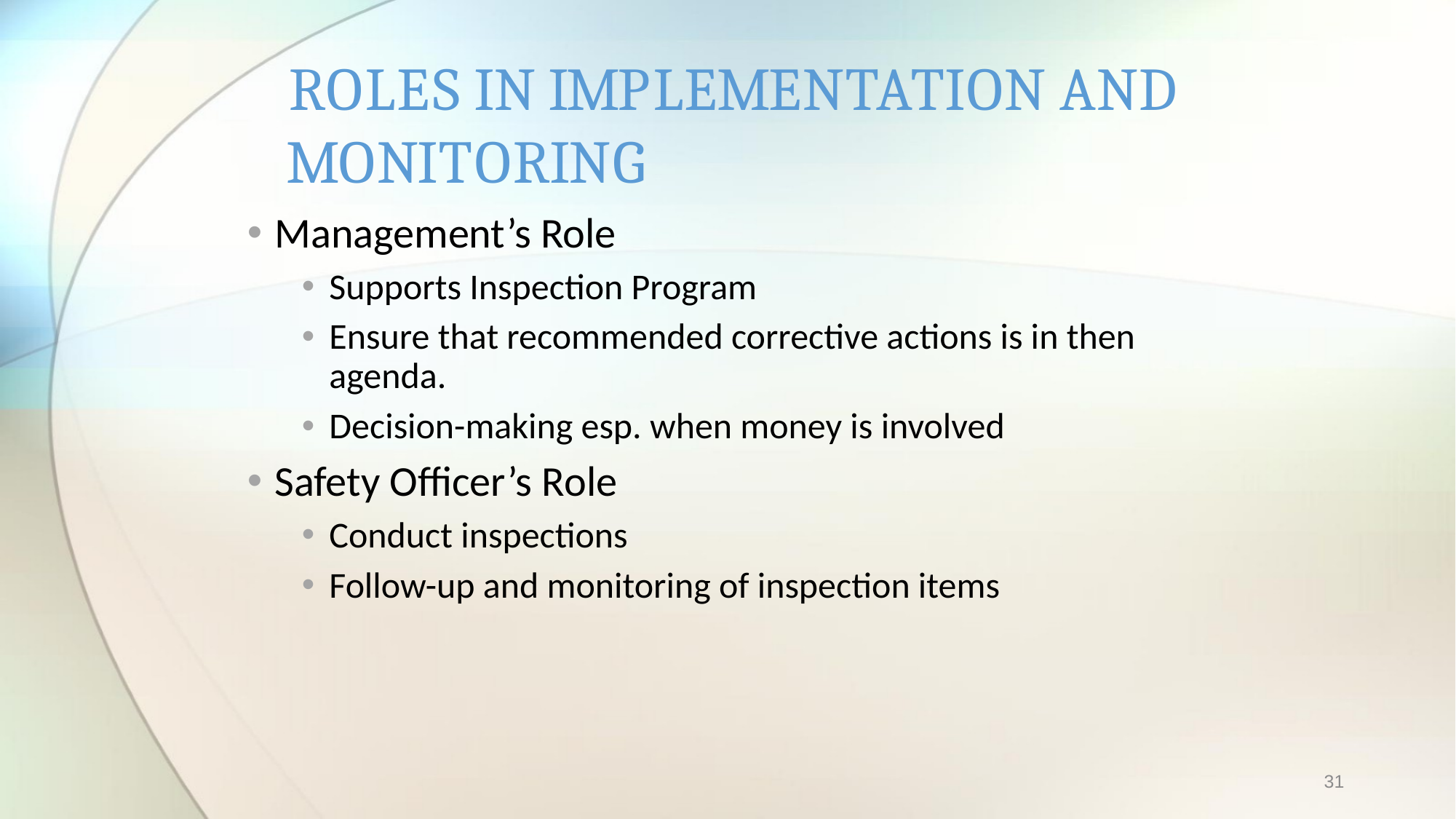

# ROLES IN IMPLEMENTATION AND MONITORING
Management’s Role
Supports Inspection Program
Ensure that recommended corrective actions is in then agenda.
Decision-making esp. when money is involved
Safety Officer’s Role
Conduct inspections
Follow-up and monitoring of inspection items
31